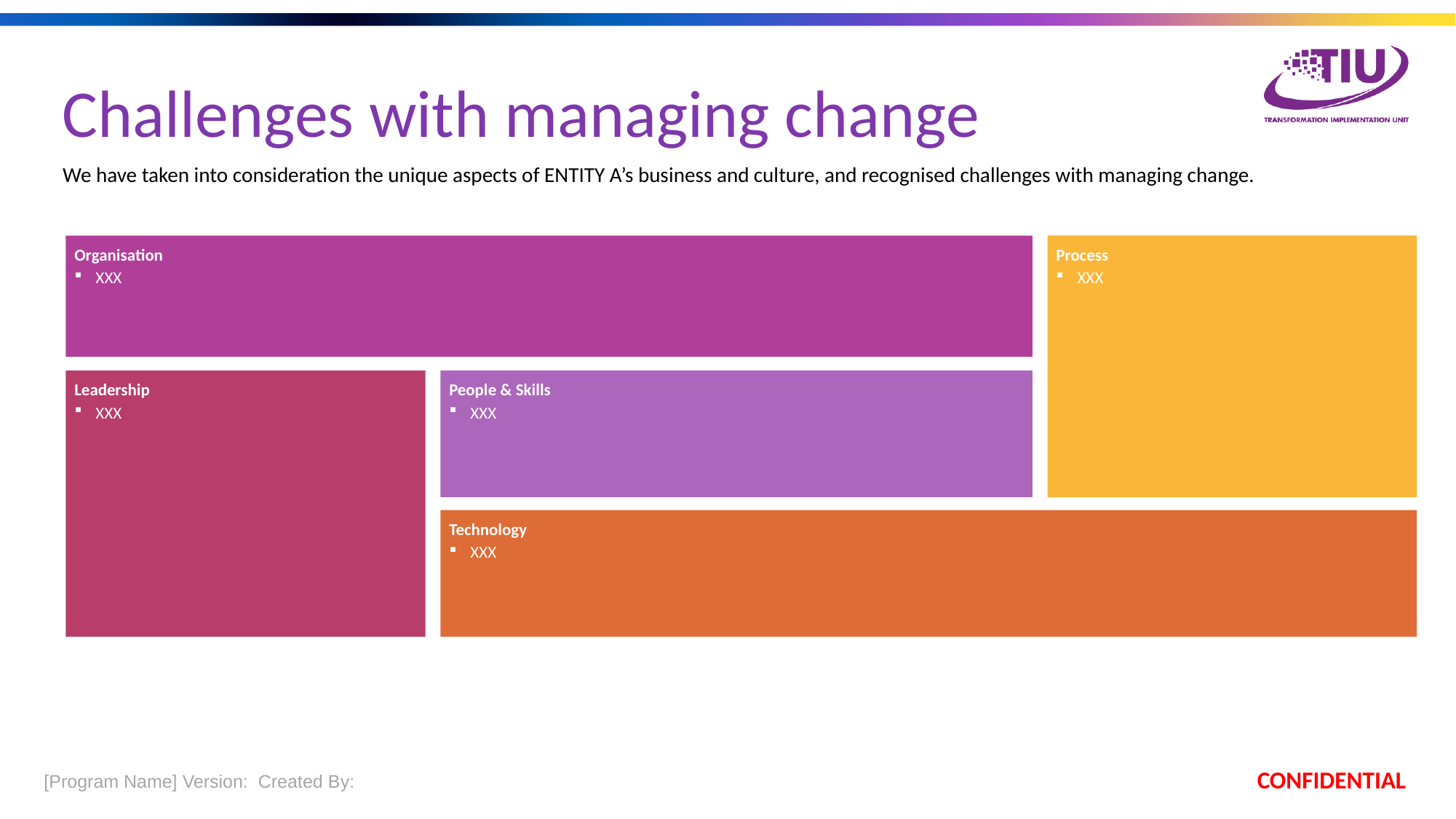

Challenges with managing change
We have taken into consideration the unique aspects of ENTITY A’s business and culture, and recognised challenges with managing change.
Organisation
XXX
Process
XXX
Leadership
XXX
People & Skills
XXX
Technology
XXX
 [Program Name] Version:  Created By:
CONFIDENTIAL